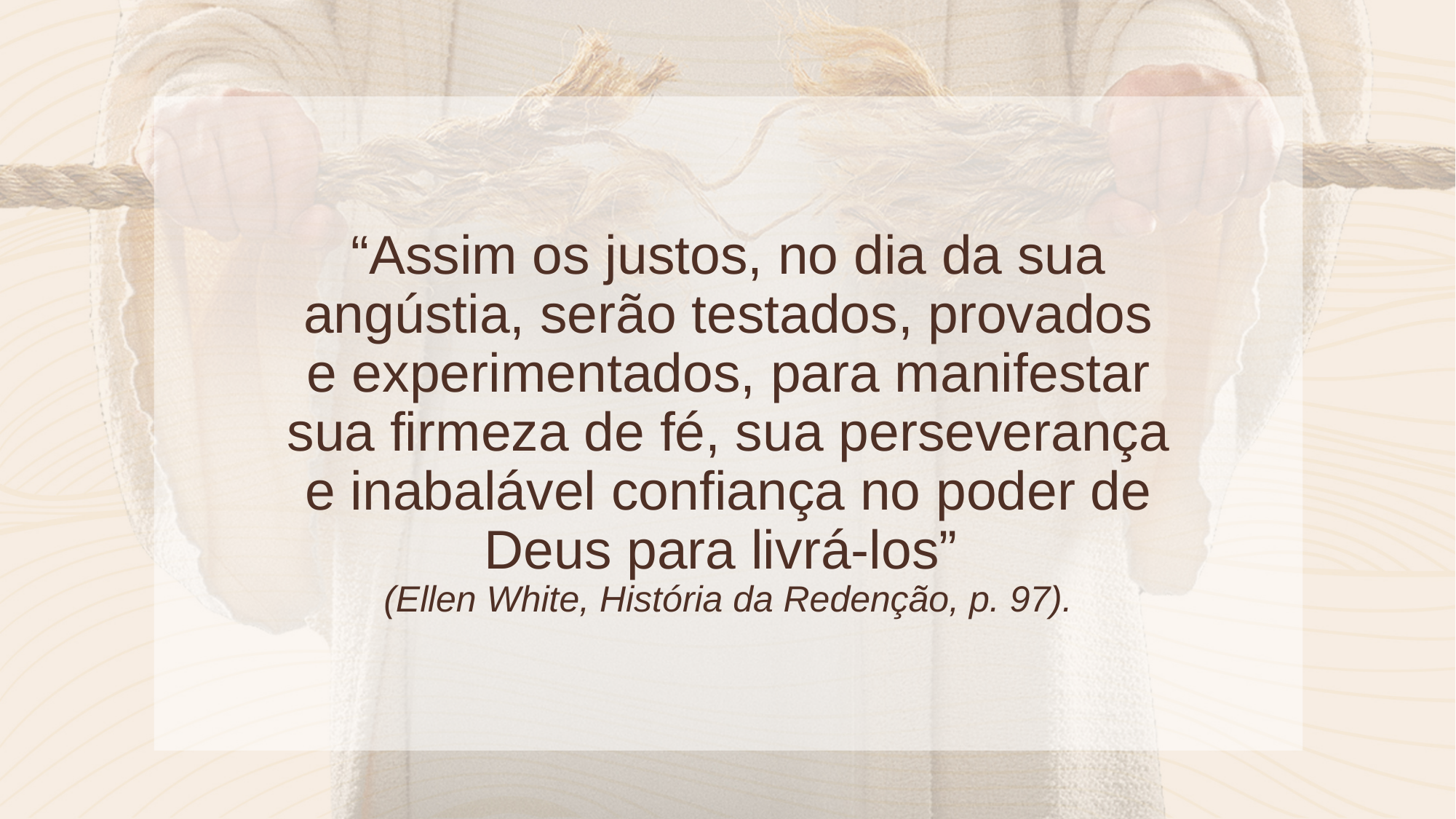

“Assim os justos, no dia da sua angústia, serão testados, provados e experimentados, para manifestar sua firmeza de fé, sua perseverança e inabalável confiança no poder de Deus para livrá-los”
(Ellen White, História da Redenção, p. 97).